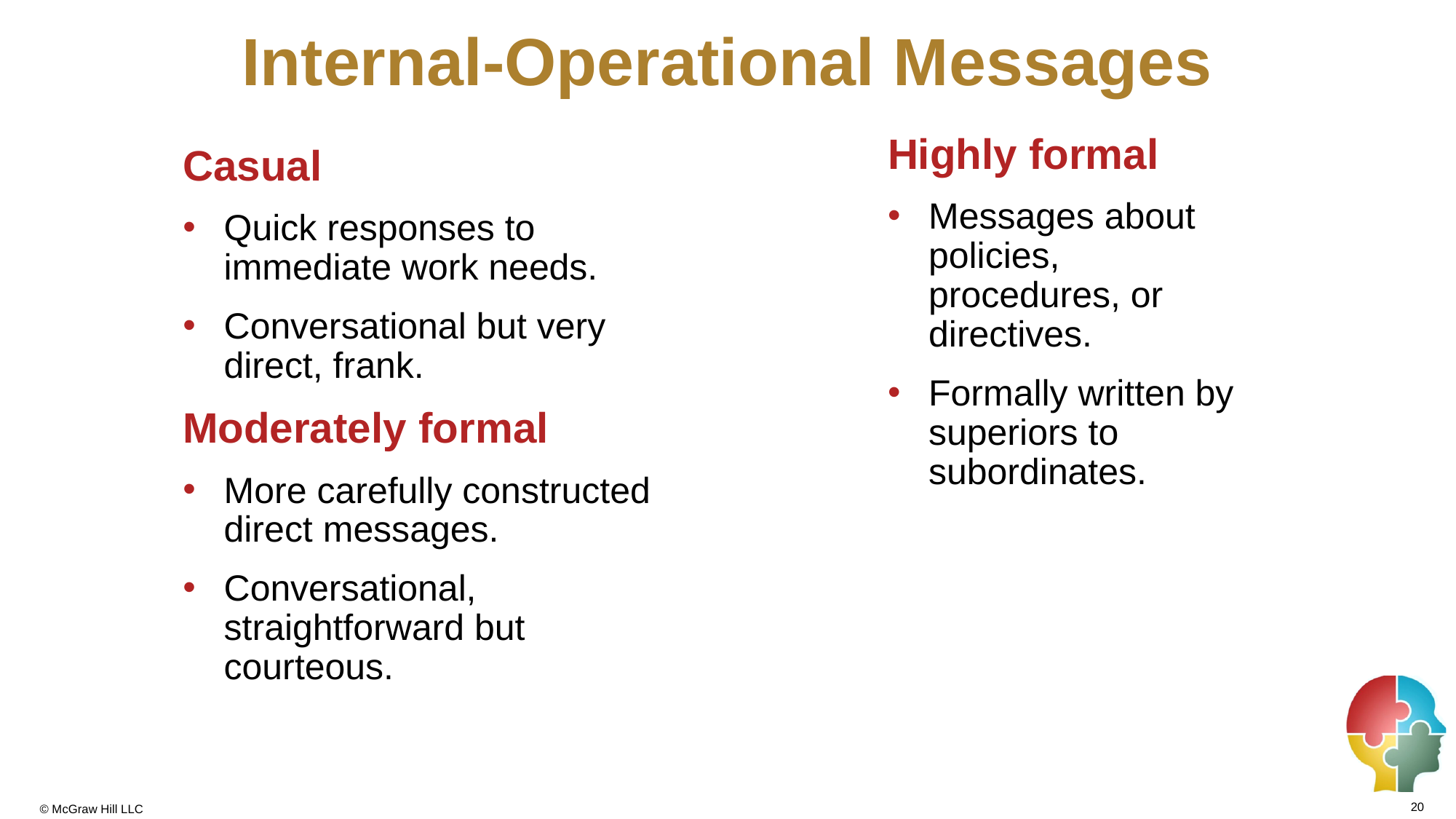

# Internal-Operational Messages
Highly formal
Messages about policies, procedures, or directives.
Formally written by superiors to subordinates.
Casual
Quick responses to immediate work needs.
Conversational but very direct, frank.
Moderately formal
More carefully constructed direct messages.
Conversational, straightforward but courteous.
20